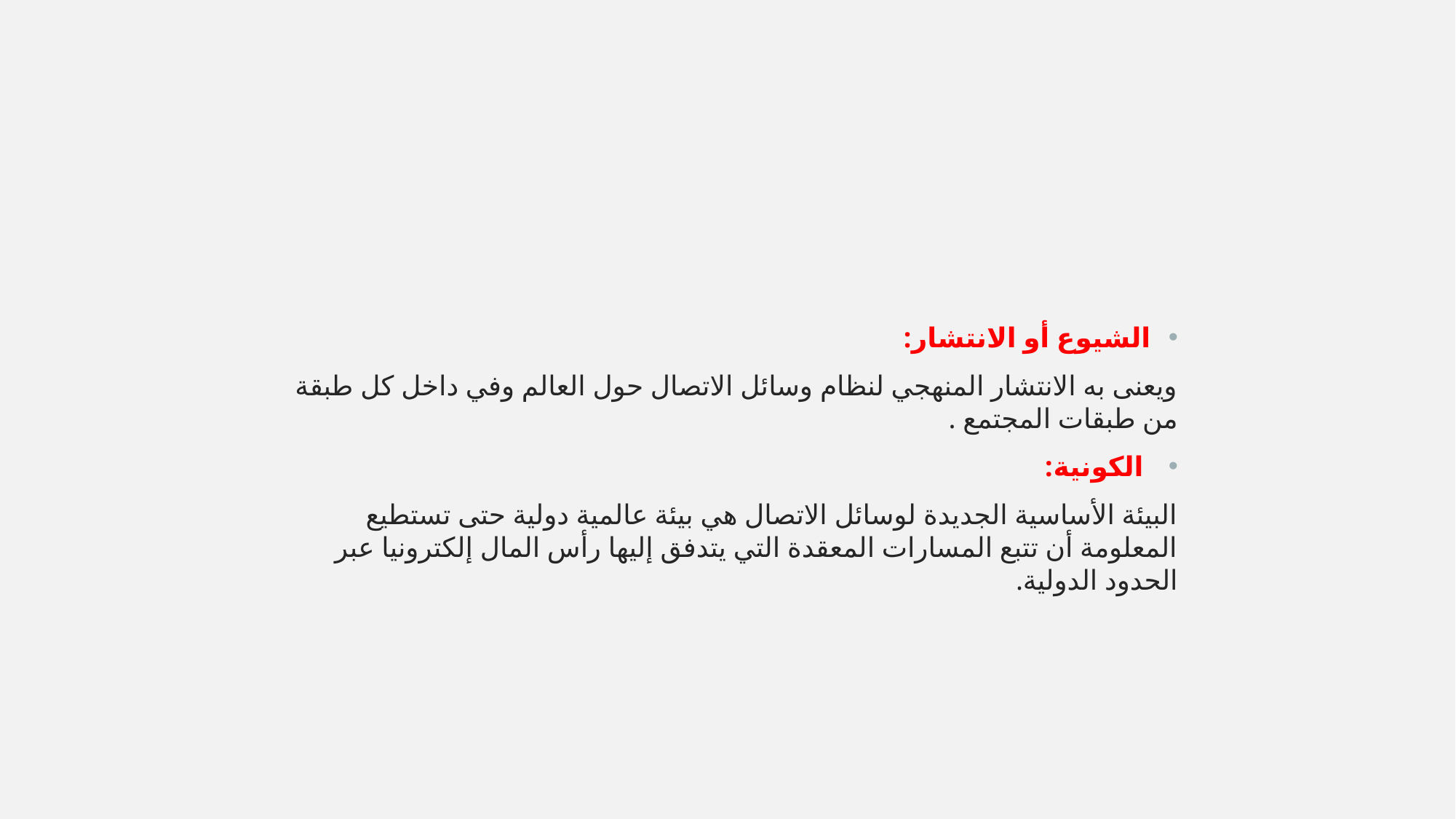

#
الشيوع أو الانتشار:
ويعنى به الانتشار المنهجي لنظام وسائل الاتصال حول العالم وفي داخل كل طبقة من طبقات المجتمع .
 الكونية:
البيئة الأساسية الجديدة لوسائل الاتصال هي بيئة عالمية دولية حتى تستطيع المعلومة أن تتبع المسارات المعقدة التي يتدفق إليها رأس المال إلكترونيا عبر الحدود الدولية.